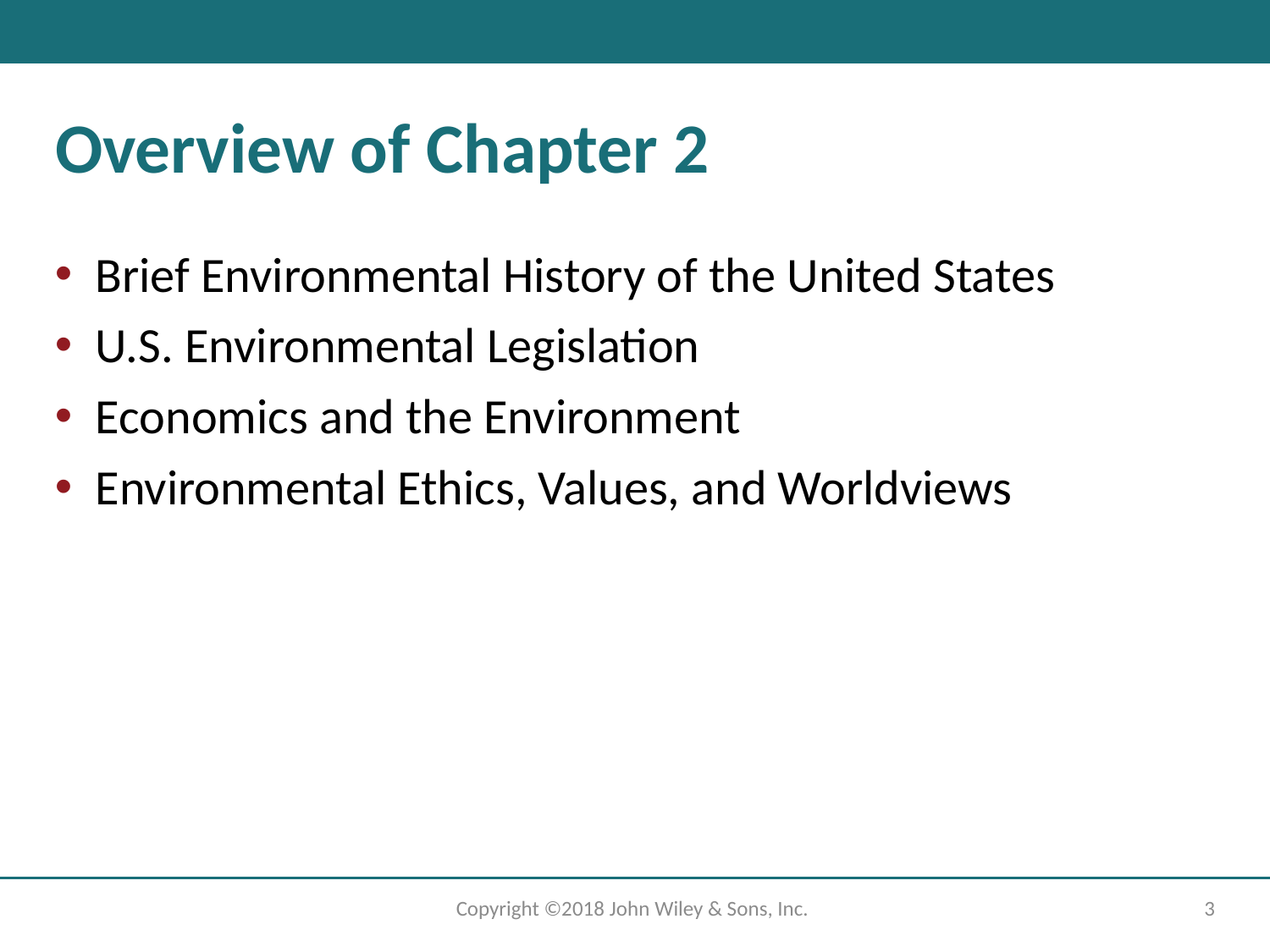

# Overview of Chapter 2
Brief Environmental History of the United States
U.S. Environmental Legislation
Economics and the Environment
Environmental Ethics, Values, and Worldviews
Copyright ©2018 John Wiley & Sons, Inc.
3